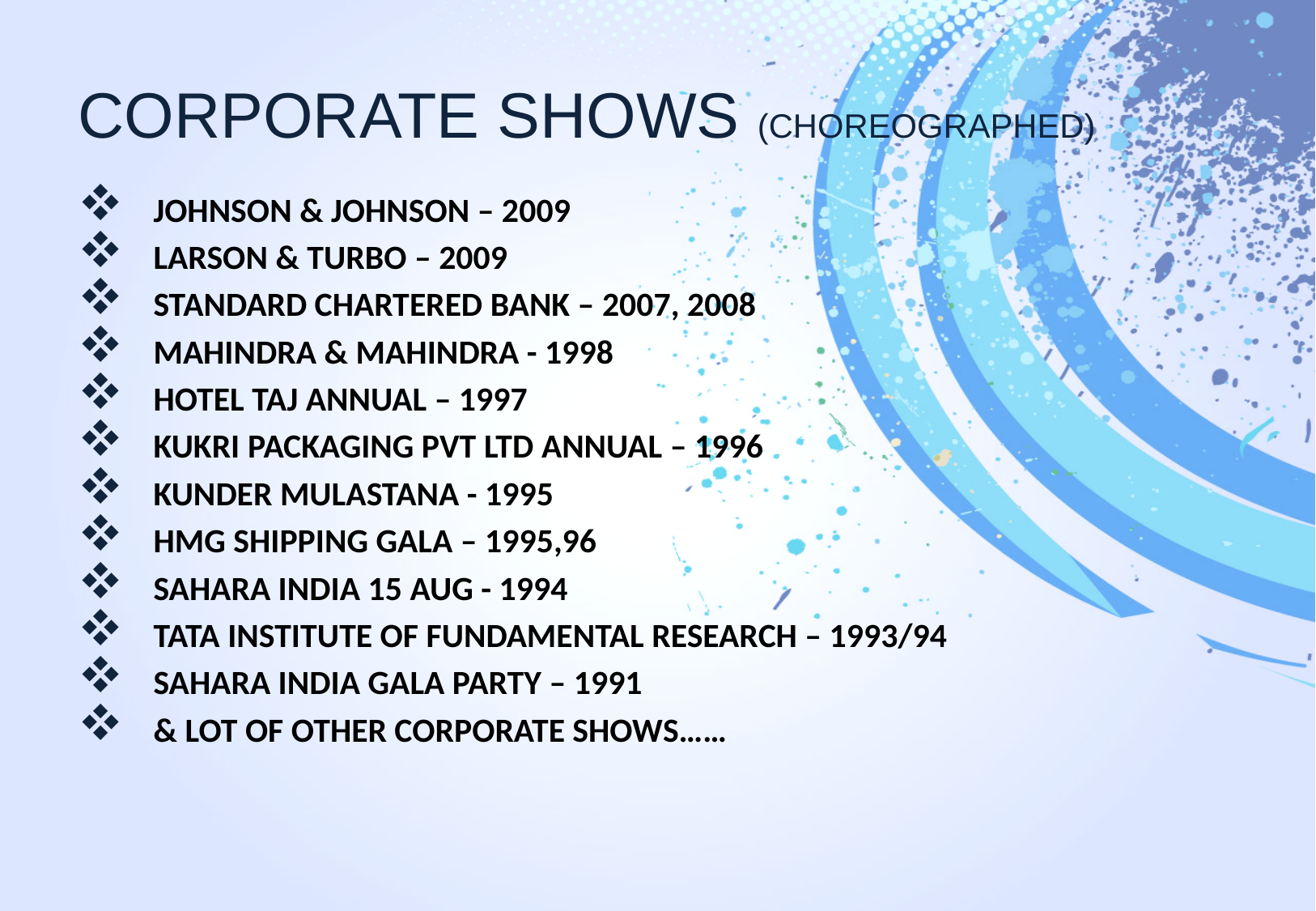

# CORPORATE SHOWS (CHOREOGRAPHED)
JOHNSON & JOHNSON – 2009
LARSON & TURBO – 2009
STANDARD CHARTERED BANK – 2007, 2008
MAHINDRA & MAHINDRA - 1998
HOTEL TAJ ANNUAL – 1997
KUKRI PACKAGING PVT LTD ANNUAL – 1996
KUNDER MULASTANA - 1995
HMG SHIPPING GALA – 1995,96
SAHARA INDIA 15 AUG - 1994
TATA INSTITUTE OF FUNDAMENTAL RESEARCH – 1993/94
SAHARA INDIA GALA PARTY – 1991
& LOT OF OTHER CORPORATE SHOWS……